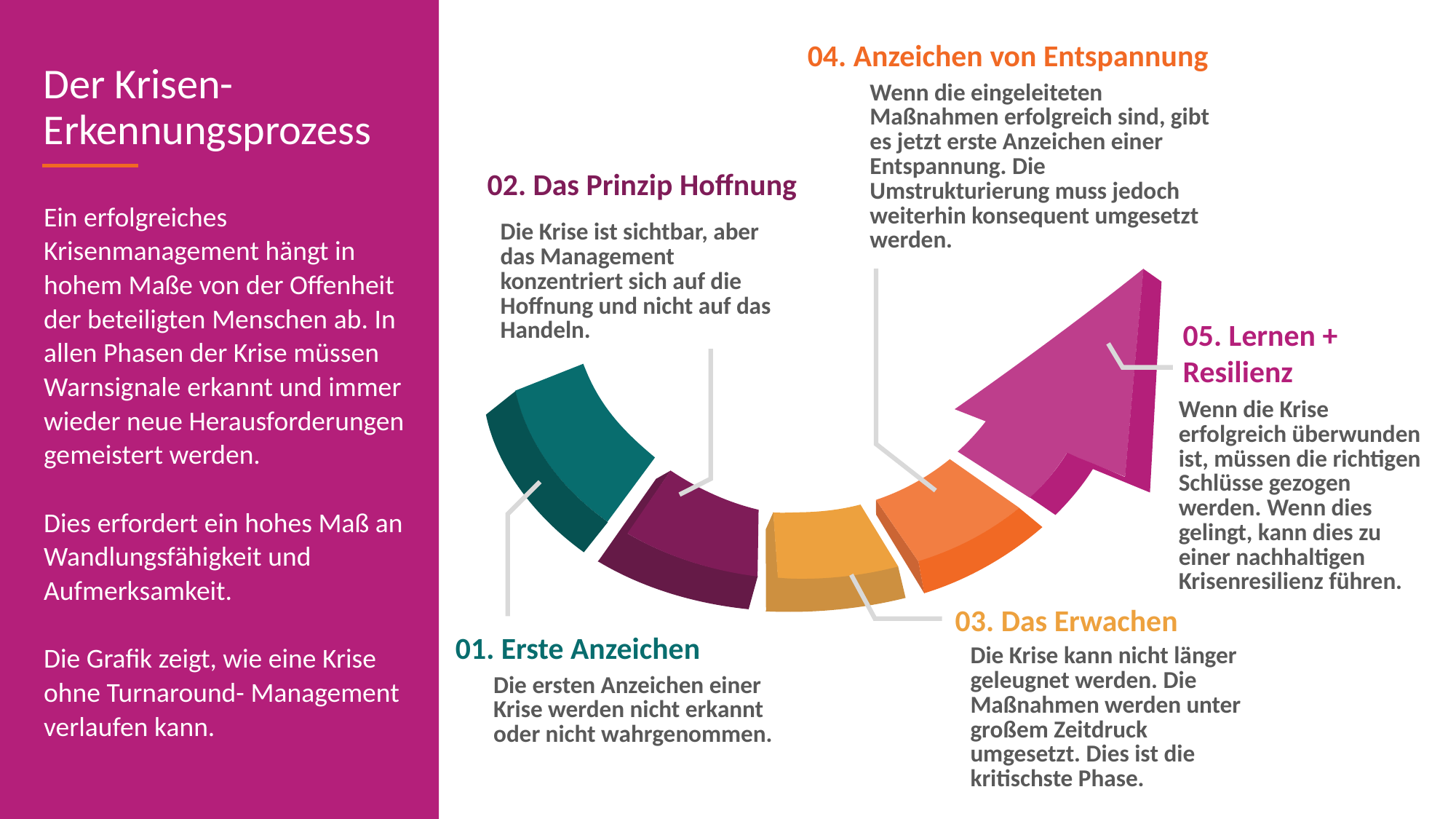

04. Anzeichen von Entspannung
Der Krisen-Erkennungsprozess
Wenn die eingeleiteten Maßnahmen erfolgreich sind, gibt es jetzt erste Anzeichen einer Entspannung. Die Umstrukturierung muss jedoch weiterhin konsequent umgesetzt werden.
02. Das Prinzip Hoffnung
Die Krise ist sichtbar, aber das Management konzentriert sich auf die Hoffnung und nicht auf das Handeln.

Ein erfolgreiches Krisenmanagement hängt in hohem Maße von der Offenheit der beteiligten Menschen ab. In allen Phasen der Krise müssen Warnsignale erkannt und immer wieder neue Herausforderungen gemeistert werden.

Dies erfordert ein hohes Maß an Wandlungsfähigkeit und Aufmerksamkeit.

Die Grafik zeigt, wie eine Krise ohne Turnaround- Management verlaufen kann.

05. Lernen + Resilienz

Wenn die Krise erfolgreich überwunden ist, müssen die richtigen Schlüsse gezogen werden. Wenn dies gelingt, kann dies zu einer nachhaltigen Krisenresilienz führen.

03. Das Erwachen
01. Erste Anzeichen
Die Krise kann nicht länger geleugnet werden. Die Maßnahmen werden unter großem Zeitdruck umgesetzt. Dies ist die kritischste Phase.
Die ersten Anzeichen einer Krise werden nicht erkannt oder nicht wahrgenommen.